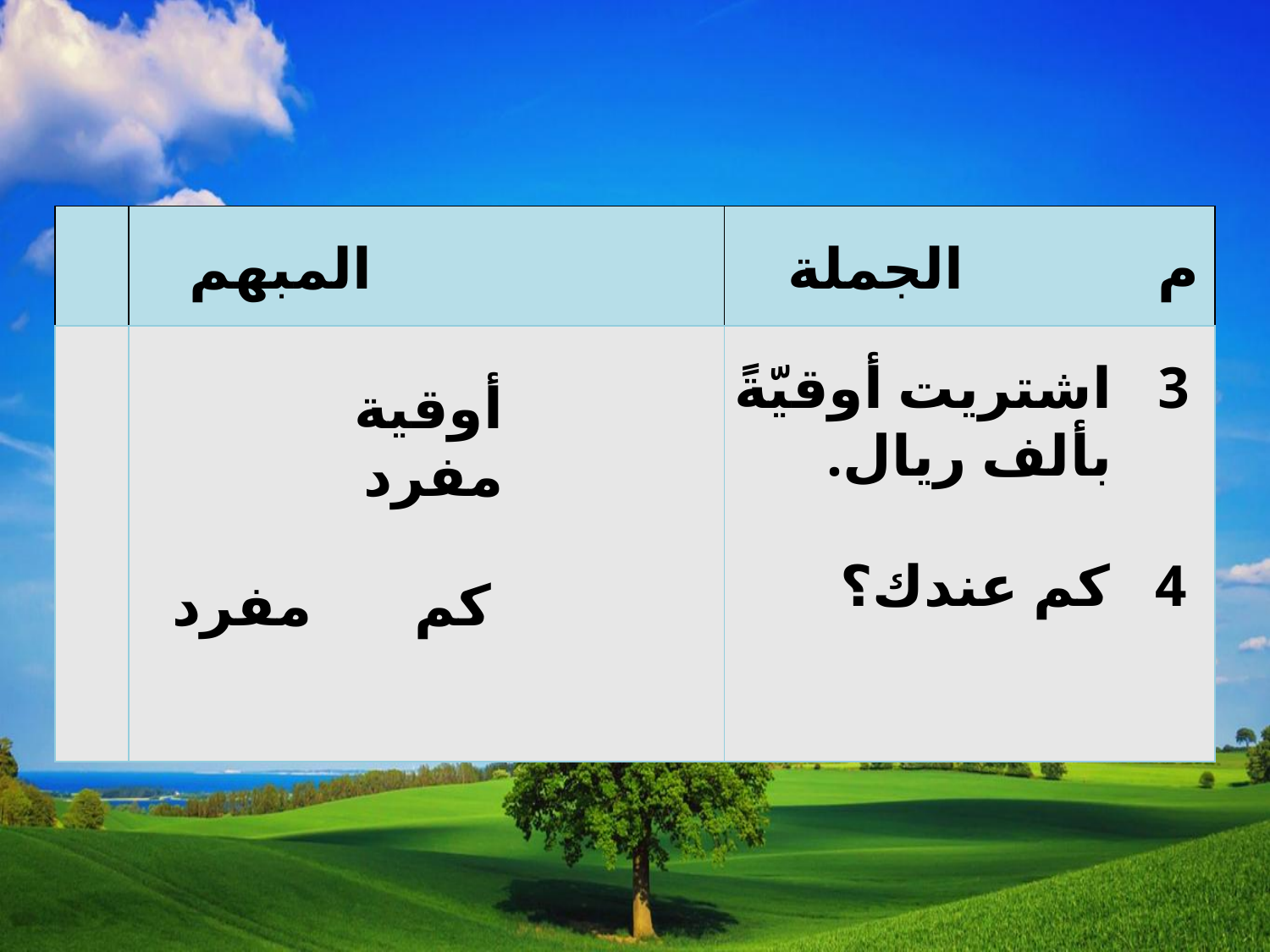

|  |  |  |
| --- | --- | --- |
|  |  |  |
المبهم
الجملة
م
اشتريت أوقيّةً بألف ريال.
3
أوقية      مفرد
كم عندك؟
4
كم       مفرد